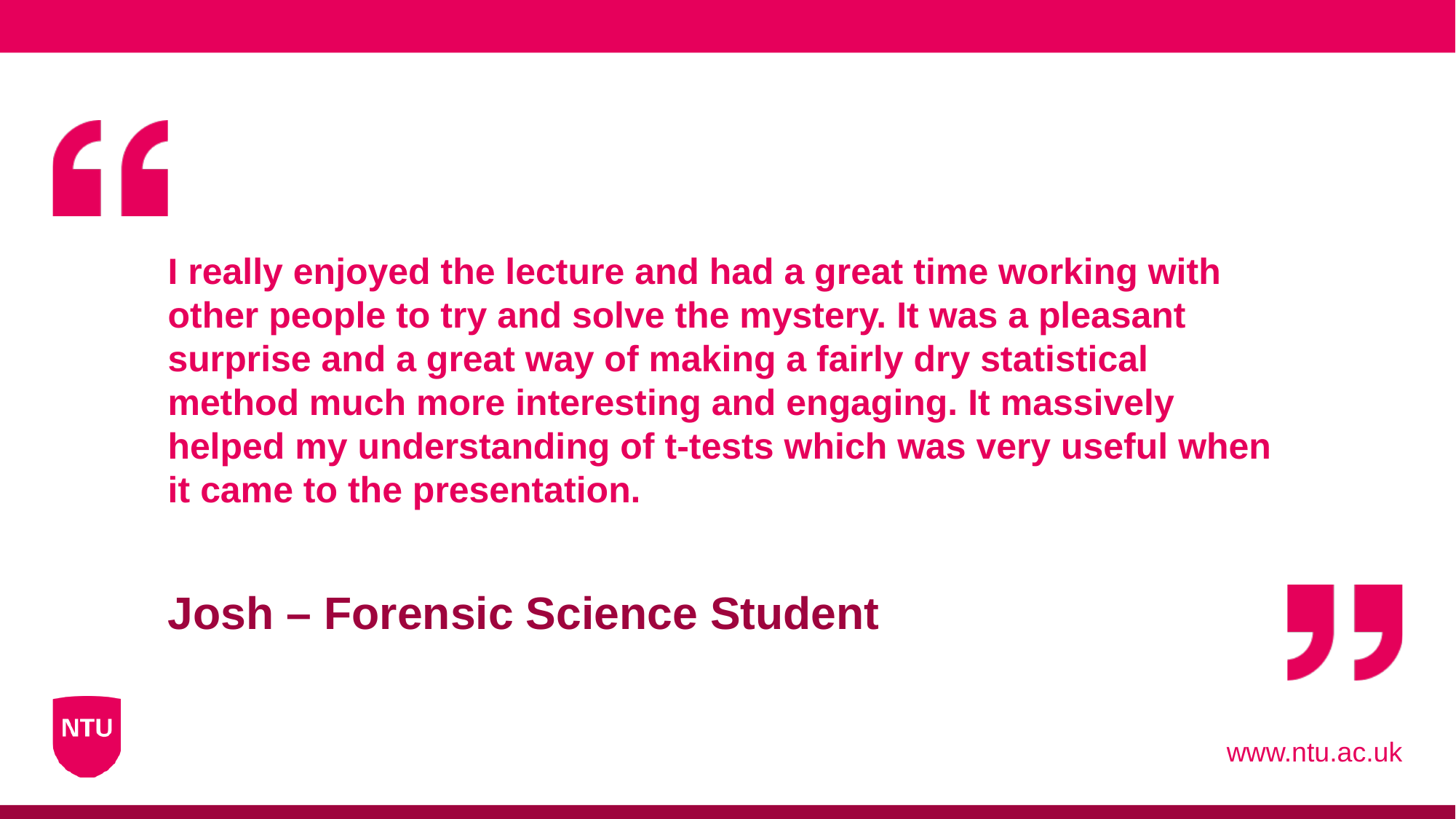

# I really enjoyed the lecture and had a great time working with other people to try and solve the mystery. It was a pleasant surprise and a great way of making a fairly dry statistical method much more interesting and engaging. It massively helped my understanding of t-tests which was very useful when it came to the presentation.
Josh – Forensic Science Student
www.ntu.ac.uk